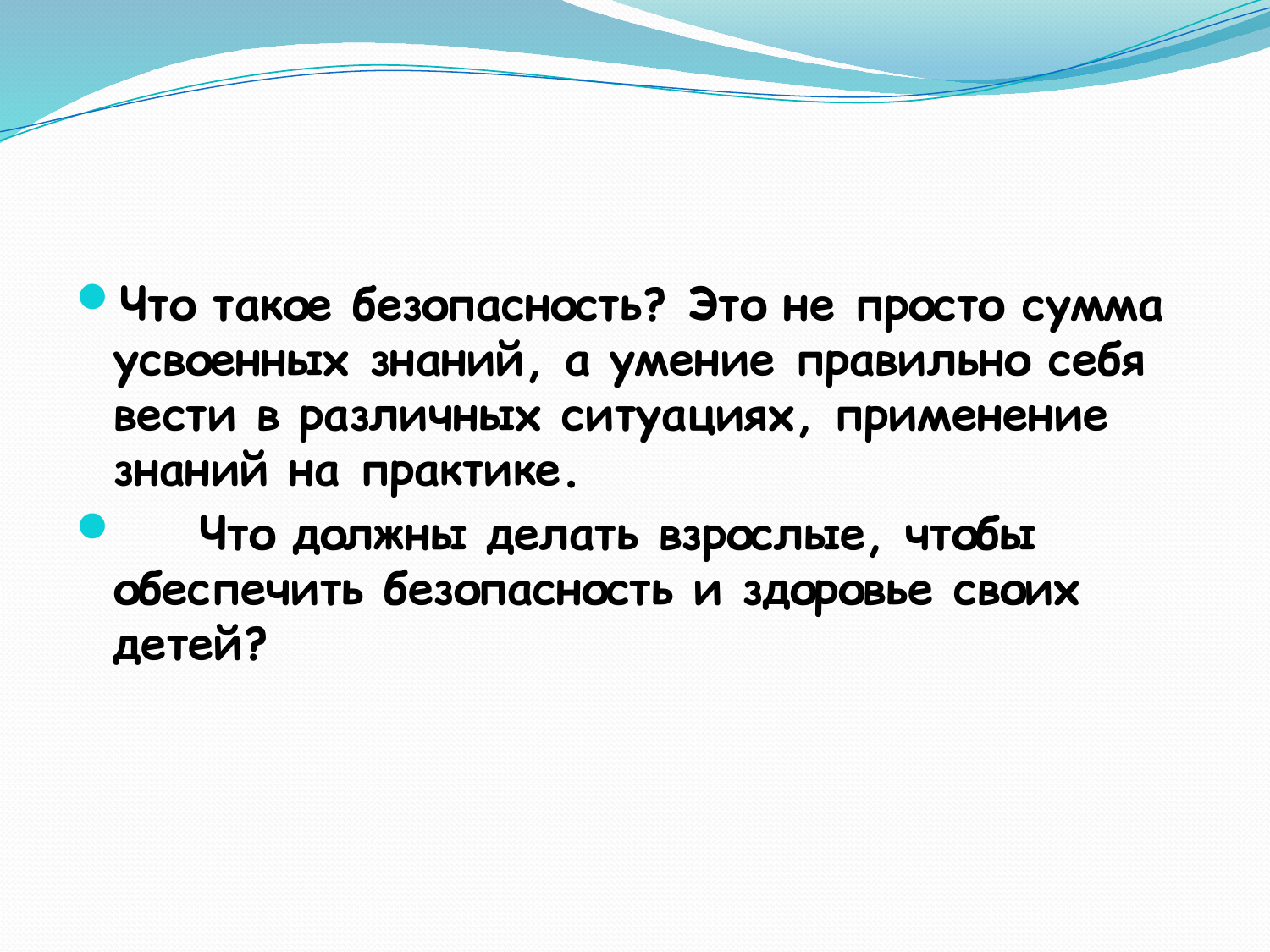

#
Что такое безопасность? Это не просто сумма усвоенных знаний, а умение правильно себя вести в различных ситуациях, применение знаний на практике.
    Что должны делать взрослые, чтобы обеспечить безопасность и здоровье своих детей?